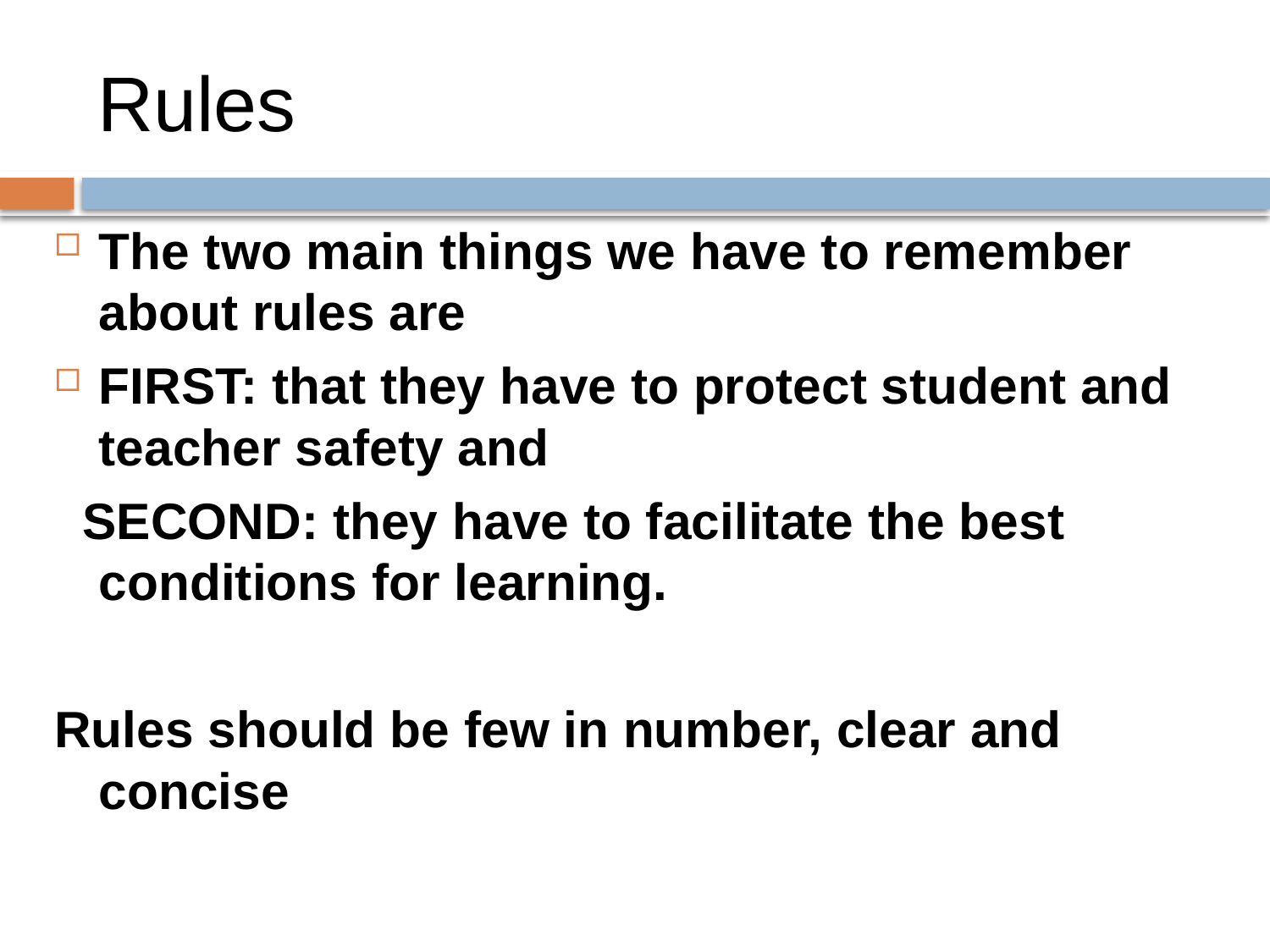

# Rules
The two main things we have to remember about rules are
FIRST: that they have to protect student and teacher safety and
  SECOND: they have to facilitate the best conditions for learning.

Rules should be few in number, clear and concise